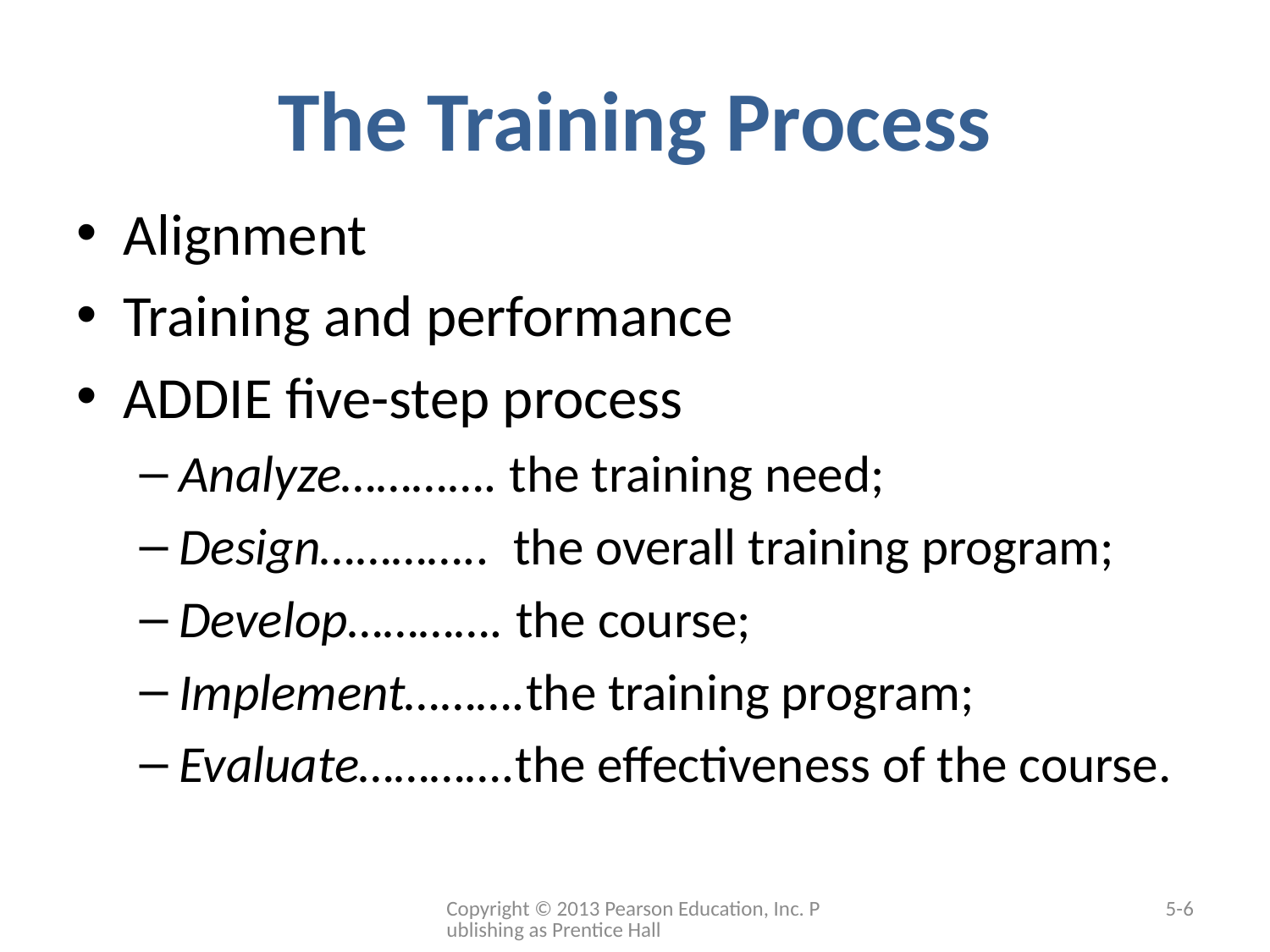

# The Training Process
Alignment
Training and performance
ADDIE five-step process
Analyze…………. the training need;
Design…………..  the overall training program;
Develop…………. the course;
Implement……….the training program;
Evaluate………….the effectiveness of the course.

Copyright © 2013 Pearson Education, Inc. Publishing as Prentice Hall
5-6